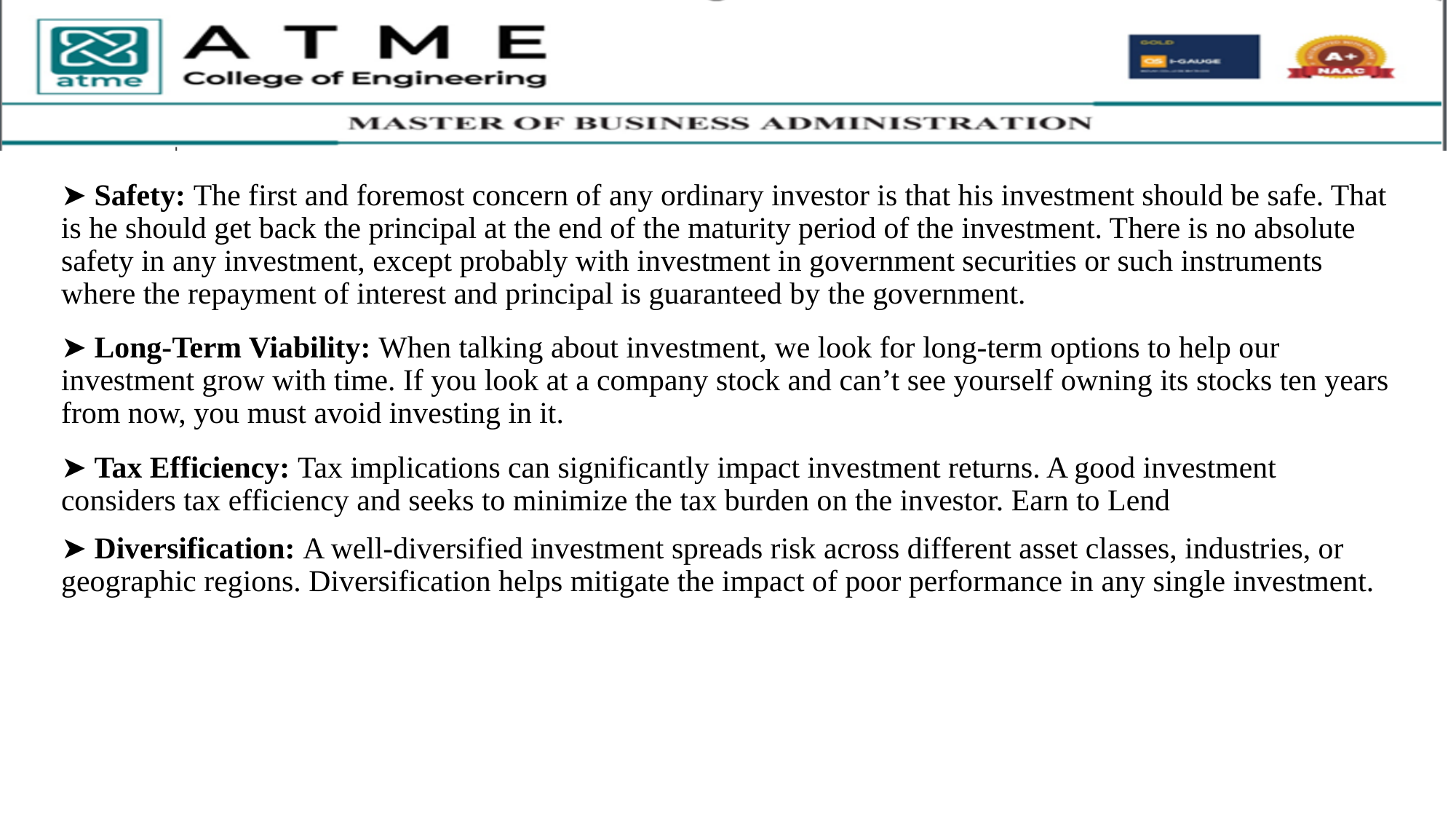

➤ Safety: The first and foremost concern of any ordinary investor is that his investment should be safe. That is he should get back the principal at the end of the maturity period of the investment. There is no absolute safety in any investment, except probably with investment in government securities or such instruments where the repayment of interest and principal is guaranteed by the government.
➤ Long-Term Viability: When talking about investment, we look for long-term options to help our investment grow with time. If you look at a company stock and can’t see yourself owning its stocks ten years from now, you must avoid investing in it.
➤ Tax Efficiency: Tax implications can significantly impact investment returns. A good investment considers tax efficiency and seeks to minimize the tax burden on the investor. Earn to Lend
➤ Diversification: A well-diversified investment spreads risk across different asset classes, industries, or geographic regions. Diversification helps mitigate the impact of poor performance in any single investment.